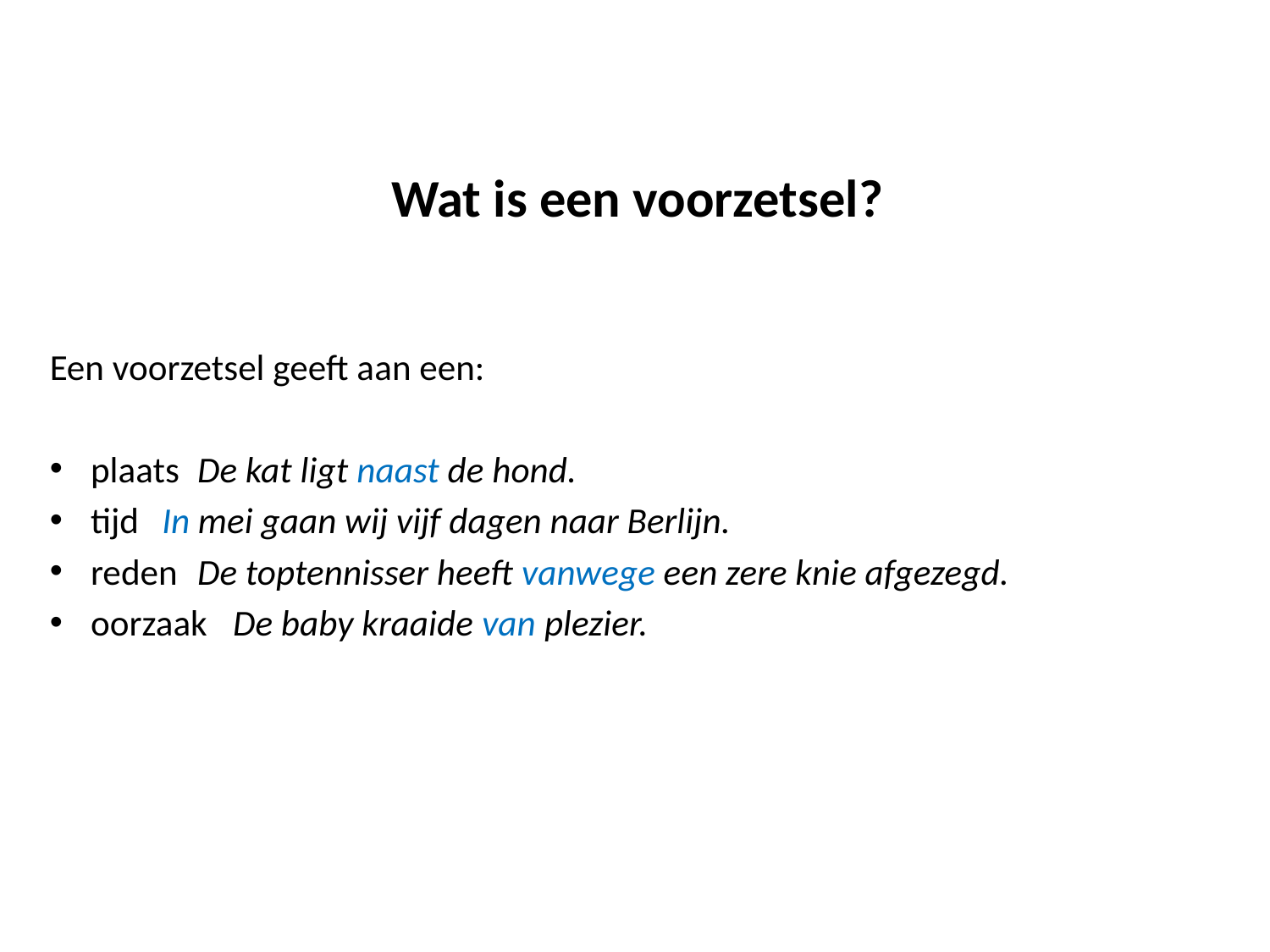

# Wat is een voorzetsel?

Een voorzetsel geeft aan een:

plaats	De kat ligt naast de hond.
tijd		In mei gaan wij vijf dagen naar Berlijn.
reden	De toptennisser heeft vanwege een zere knie afgezegd.
oorzaak 	De baby kraaide van plezier.